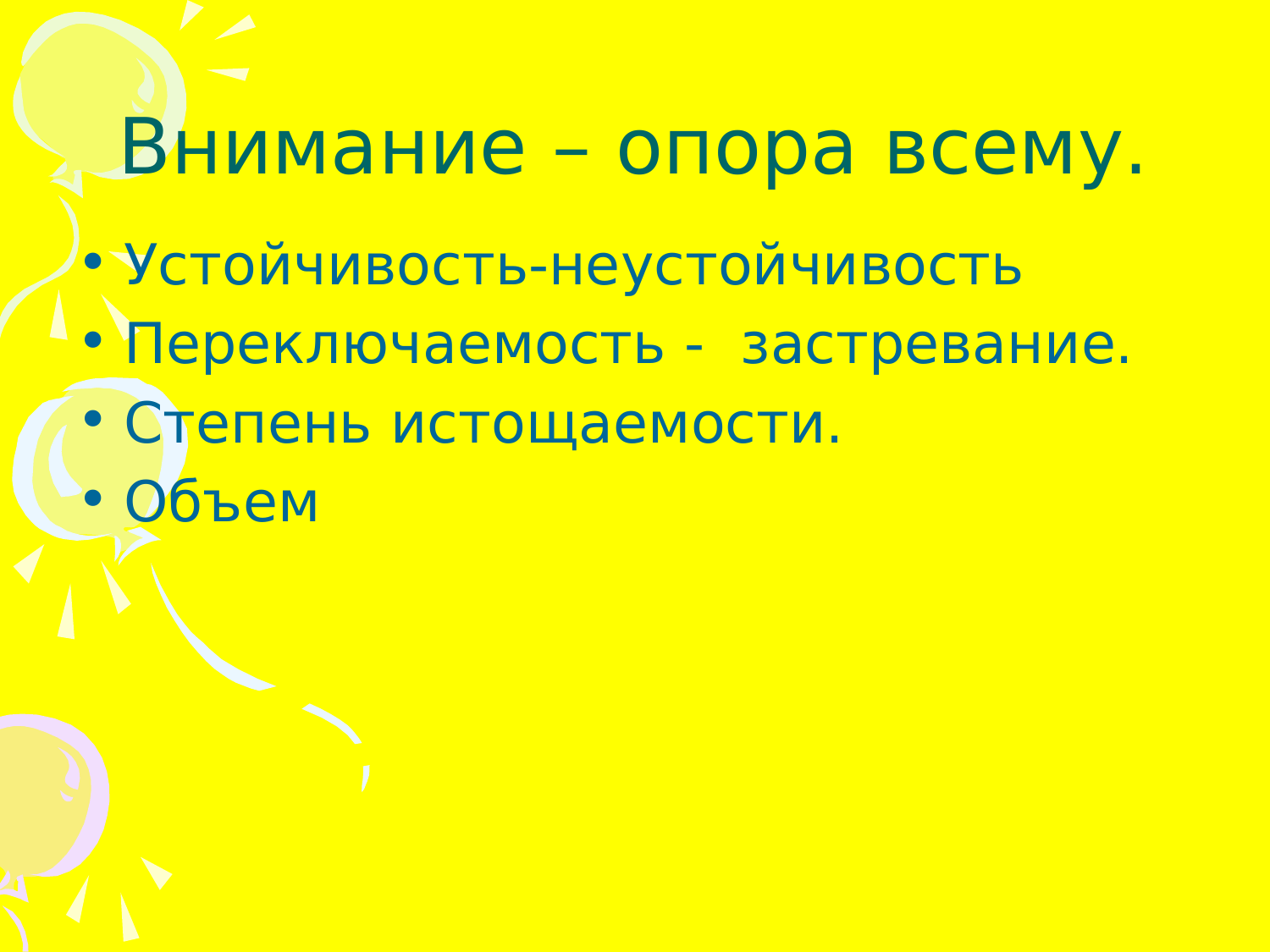

# Внимание – опора всему.
Устойчивость-неустойчивость
Переключаемость -  застревание.
Степень истощаемости.
Объем